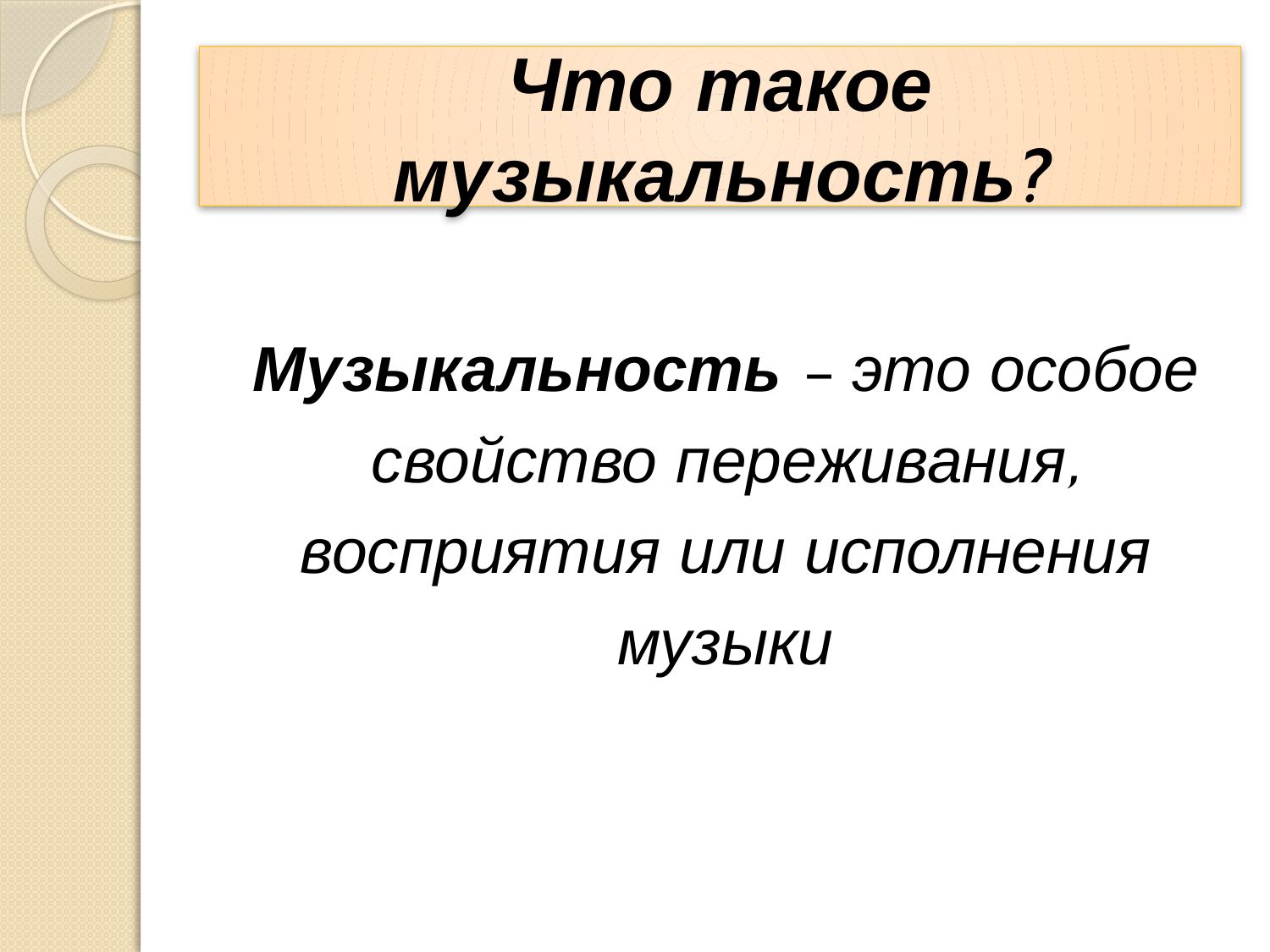

# Что такое музыкальность?
Музыкальность – это особое свойство переживания, восприятия или исполнения музыки